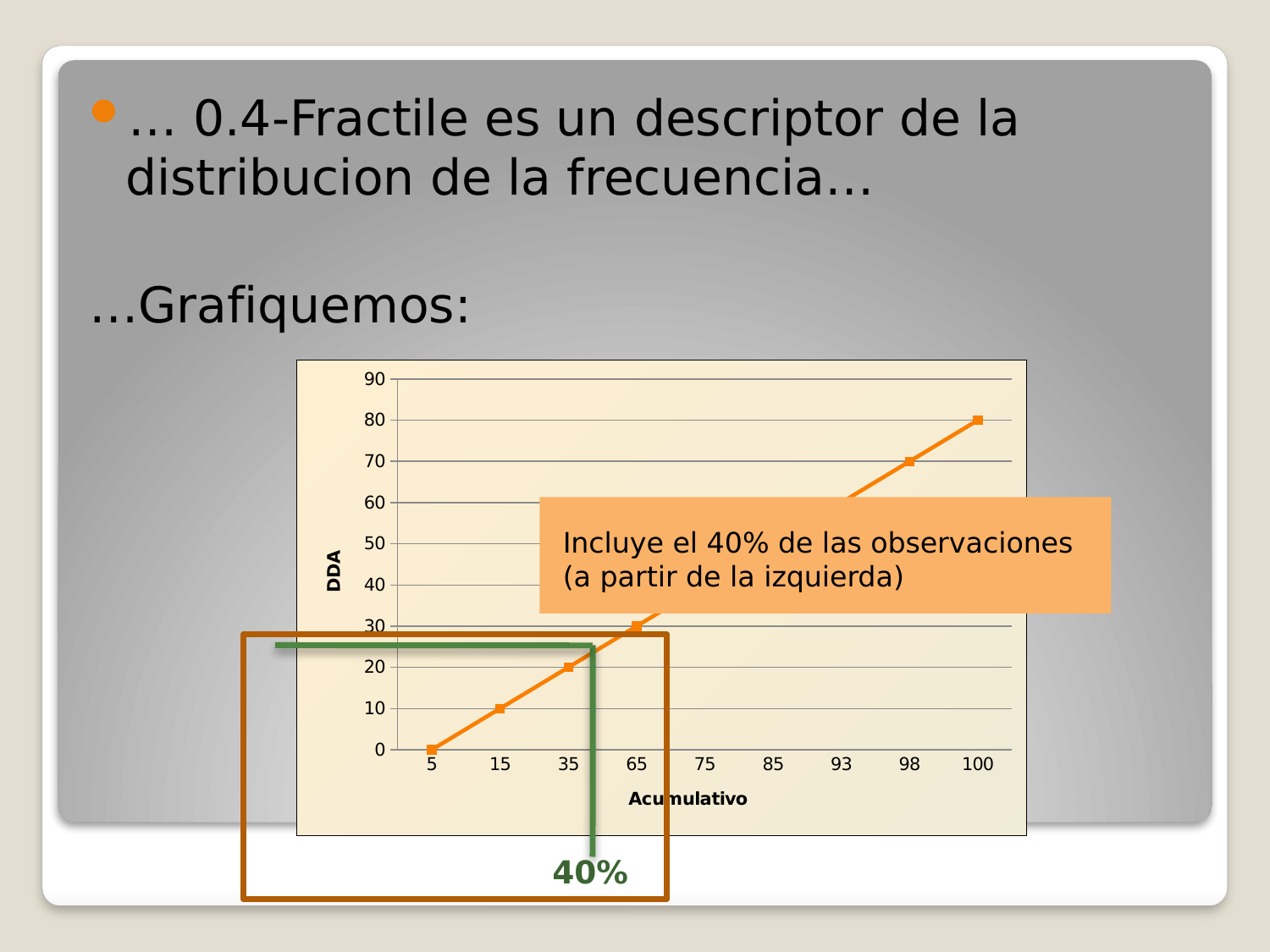

… 0.4-Fractile es un descriptor de la distribucion de la frecuencia…

…Grafiquemos:

### Chart

| Category |  |
|---|---|
| 5 | 0.0 |
| 15 | 10.0 |
| 35 | 20.0 |
| 65 | 30.0 |
| 75 | 40.0 |
| 85 | 50.0 |
| 93 | 60.0 |
| 98 | 70.0 |
| 100 | 80.0 |
Incluye el 40% de las observaciones (a partir de la izquierda)

40%